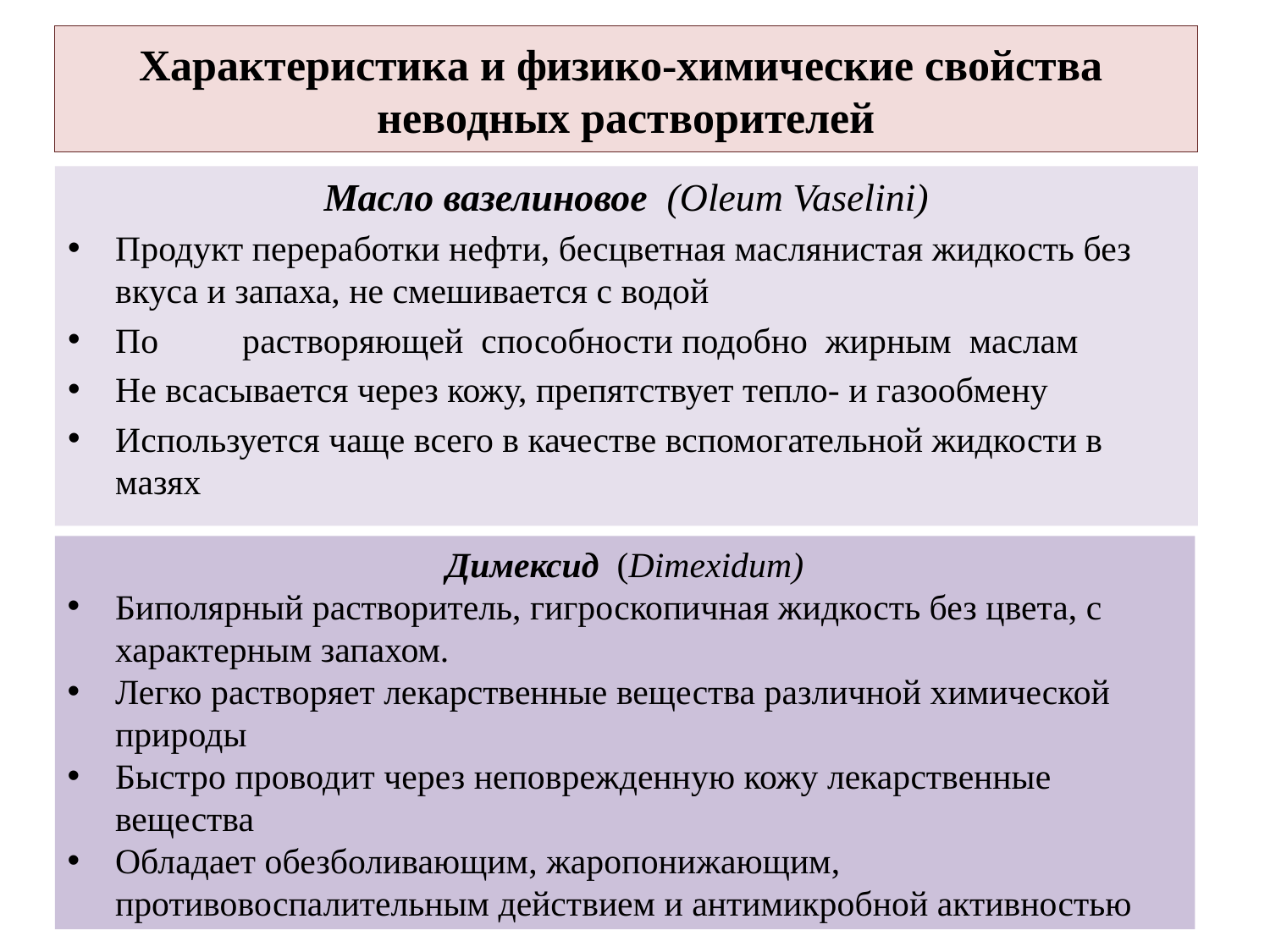

# Характеристика и физико-химические свойства неводных растворителей
Масло вазелиновое  (Oleum Vaselini)
Продукт переработки нефти, бесцветная маслянистая жидкость без вкуса и запаха, не смешивается с водой
По	растворяющей  способности подобно  жирным  маслам
Не всасывается через кожу, препятствует тепло- и газообмену
Используется чаще всего в качестве вспомогательной жидкости в мазях

Димексид  (Dimexidum)
Биполярный растворитель, гигроскопичная жидкость без цвета, с характерным запахом.
Легко растворяет лекарственные вещества различной химической природы
Быстро проводит через неповрежденную кожу лекарственные вещества
Обладает обезболивающим, жаропонижающим, противовоспалительным действием и антимикробной активностью